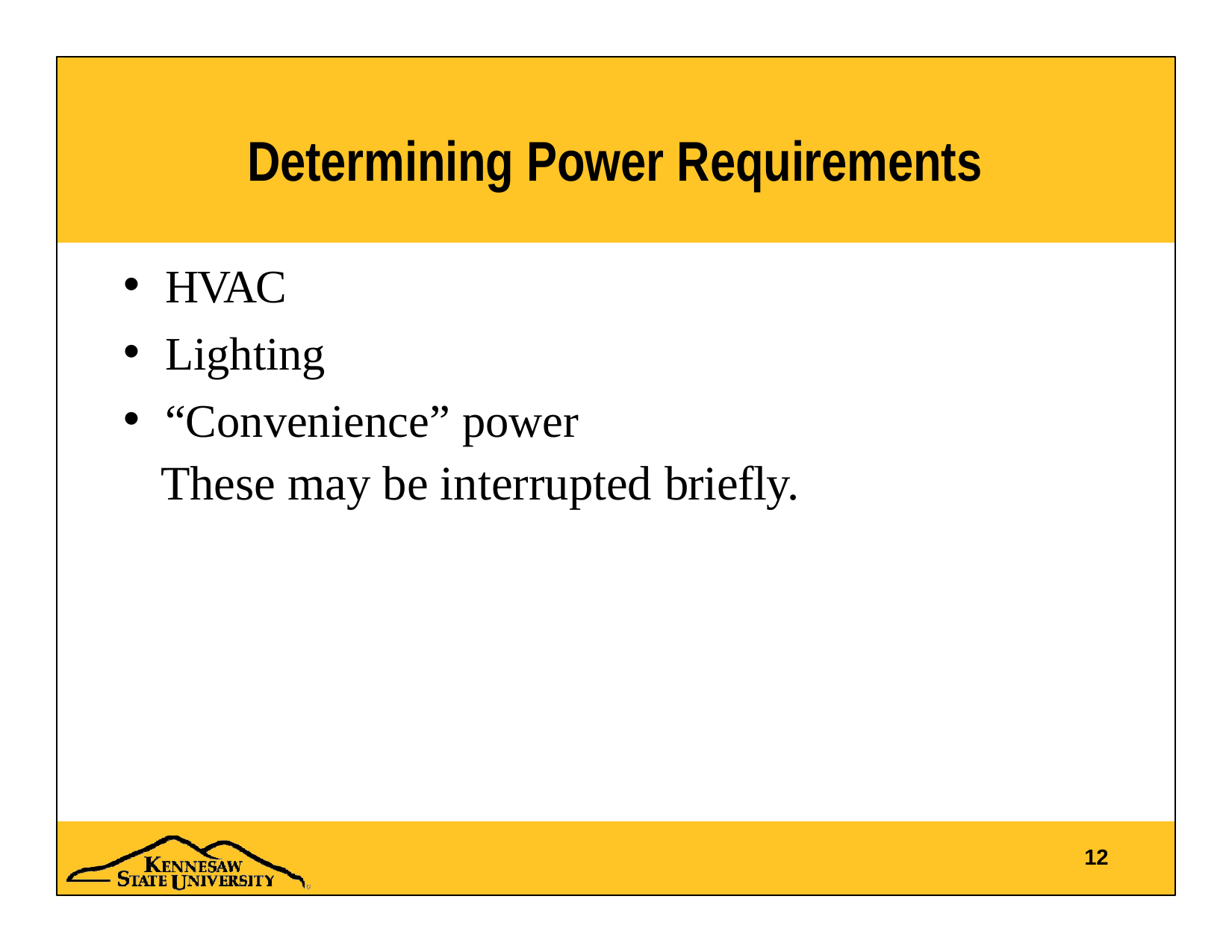

# Determining Power Requirements
HVAC
Lighting
“Convenience” power
These may be interrupted briefly.

12